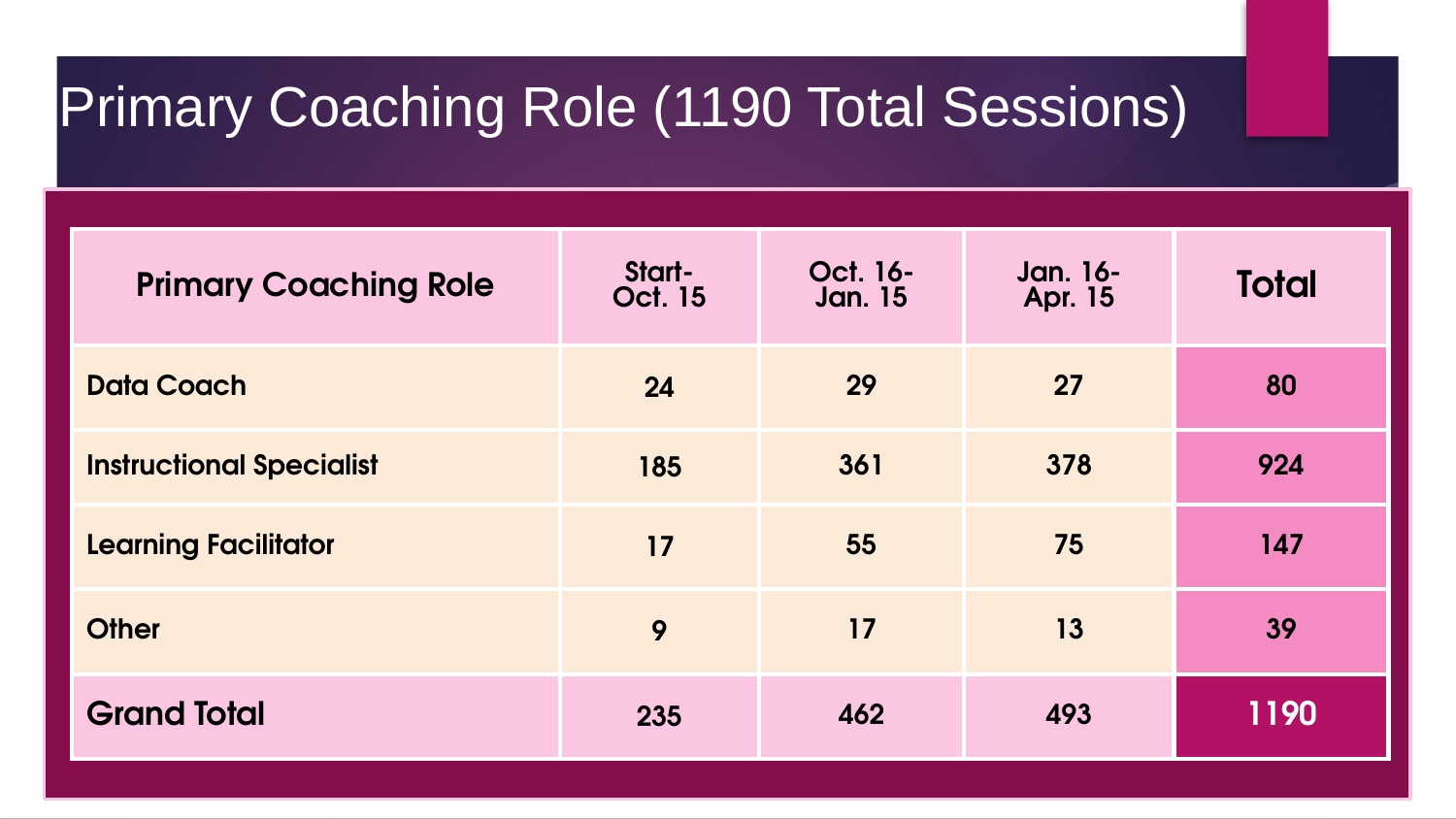

Primary Coaching Role (1190 Total Sessions)

| Primary Coaching Role | Start- Oct. 15 | Oct. 16- Jan. 15 | Jan. 16- Apr. 15 | Total |
| --- | --- | --- | --- | --- |
| Data Coach | 24 | 29 | 27 | 80 |
| Instructional Specialist | 185 | 361 | 378 | 924 |
| Learning Facilitator | 17 | 55 | 75 | 147 |
| Other | 9 | 17 | 13 | 39 |
| Grand Total | 235 | 462 | 493 | 1190 |